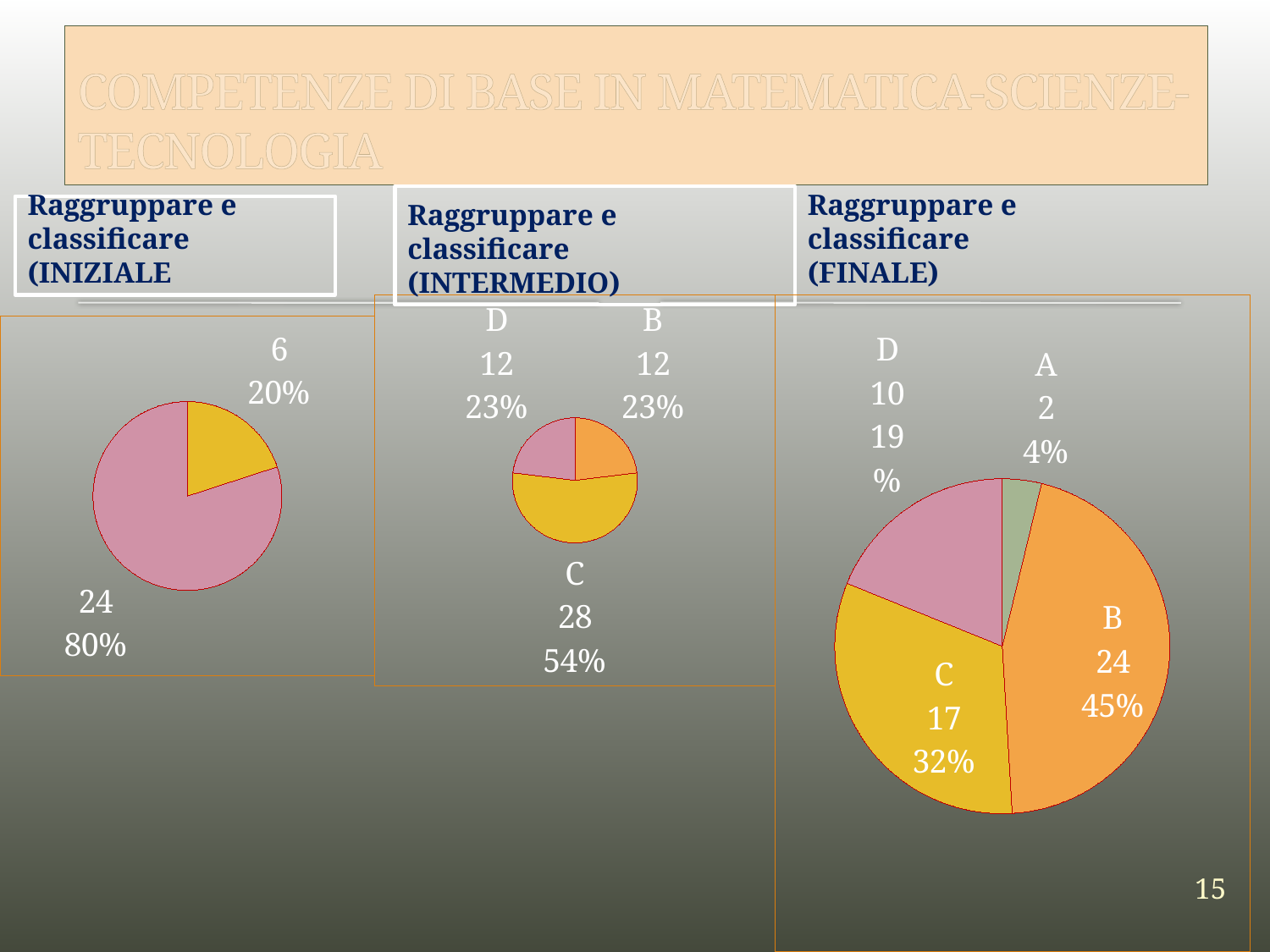

# COMPETENZE DI BASE IN MATEMATICA-SCIENZE-TECNOLOGIA

Raggruppare e
classificare
(FINALE)

Raggruppare e
classificare
(INTERMEDIO)
Raggruppare e classificare
(INIZIALE

### Chart

| Category | Colonna1 |
|---|---|
| A | 2.0 |
| B | 24.0 |
| C | 17.0 |
| D | 10.0 |

### Chart

| Category | Colonna1 |
|---|---|
| A | 0.0 |
| B | 12.0 |
| C | 28.0 |
| D | 12.0 |

### Chart

| Category | Colonna1 |
|---|---|
| A | 0.0 |
| B | 0.0 |
| C | 6.0 |
| D | 24.0 |
15